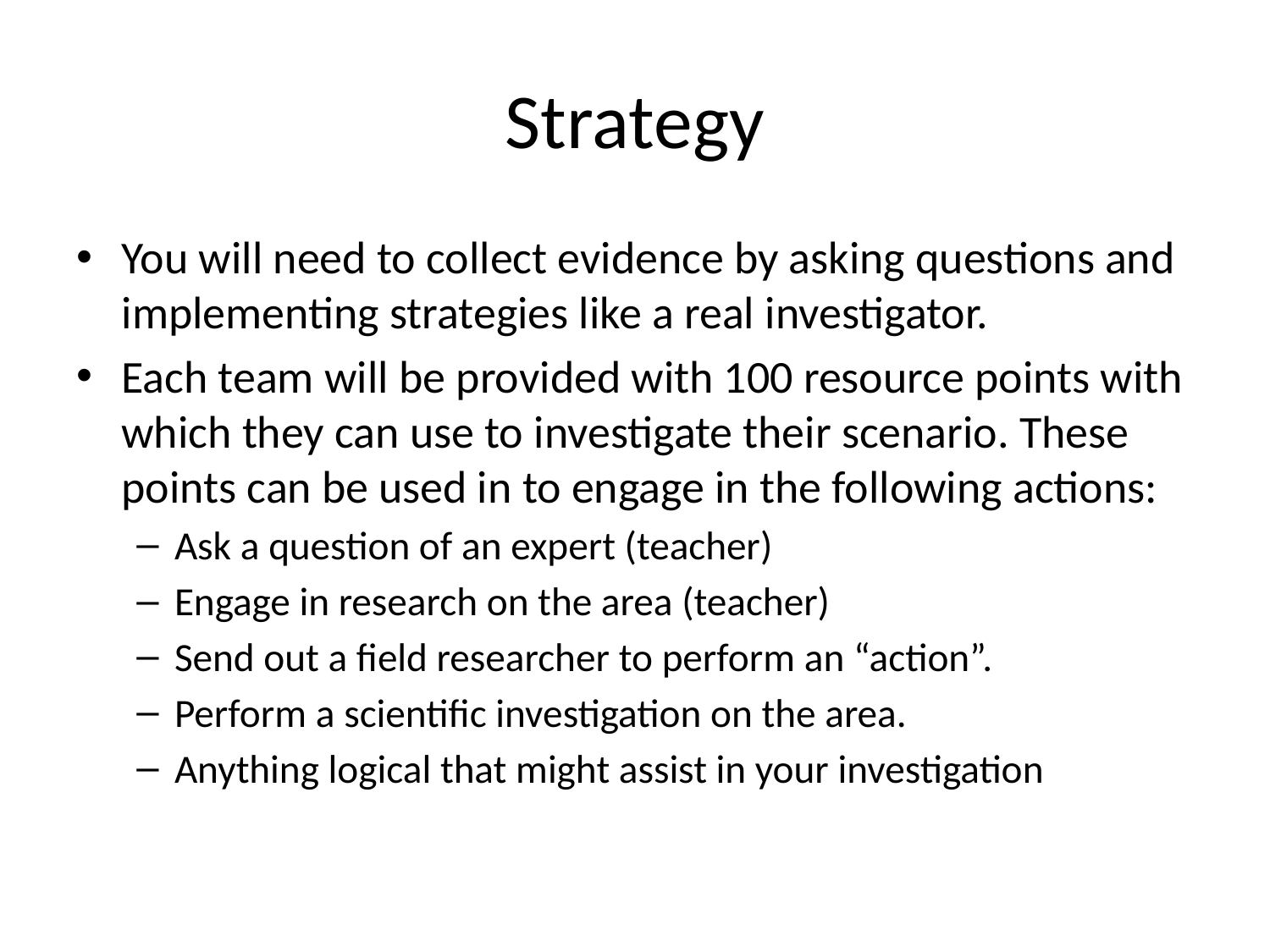

# Strategy
You will need to collect evidence by asking questions and implementing strategies like a real investigator.
Each team will be provided with 100 resource points with which they can use to investigate their scenario. These points can be used in to engage in the following actions:
Ask a question of an expert (teacher)
Engage in research on the area (teacher)
Send out a field researcher to perform an “action”.
Perform a scientific investigation on the area.
Anything logical that might assist in your investigation